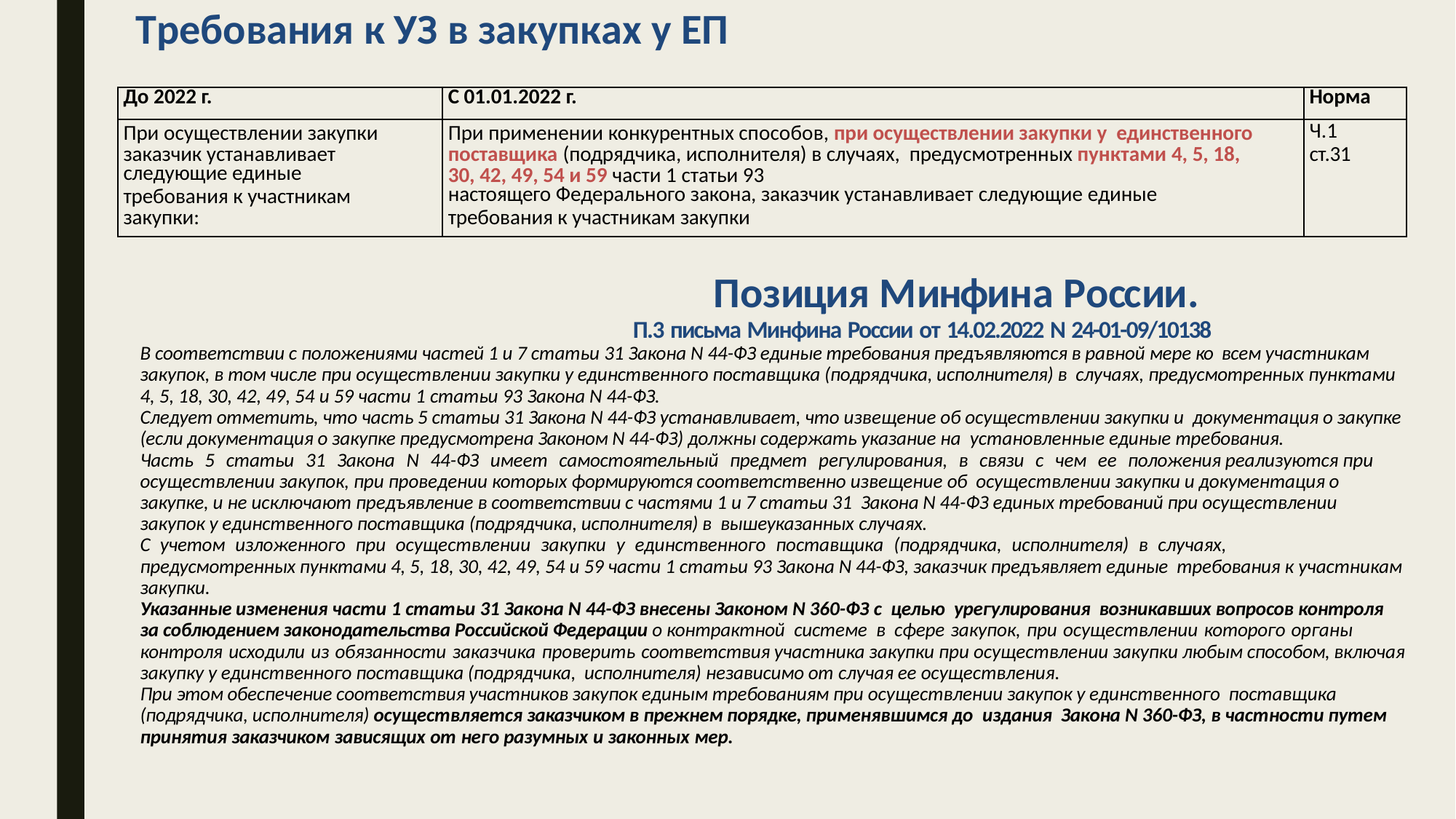

Требования к УЗ в закупках у ЕП
| До 2022 г. | С 01.01.2022 г. | Норма |
| --- | --- | --- |
| При осуществлении закупки заказчик устанавливает следующие единые требования к участникам закупки: | При применении конкурентных способов, при осуществлении закупки у единственного поставщика (подрядчика, исполнителя) в случаях, предусмотренных пунктами 4, 5, 18, 30, 42, 49, 54 и 59 части 1 статьи 93 настоящего Федерального закона, заказчик устанавливает следующие единые требования к участникам закупки | Ч.1 ст.31 |
Позиция Минфина России.
П.3 письма Минфина России от 14.02.2022 N 24-01-09/10138
В соответствии с положениями частей 1 и 7 статьи 31 Закона N 44-ФЗ единые требования предъявляются в равной мере ко  всем участникам закупок, в том числе при осуществлении закупки у единственного поставщика (подрядчика, исполнителя) в  случаях, предусмотренных пунктами 4, 5, 18, 30, 42, 49, 54 и 59 части 1 статьи 93 Закона N 44-ФЗ.
Следует отметить, что часть 5 статьи 31 Закона N 44-ФЗ устанавливает, что извещение об осуществлении закупки и  документация о закупке (если документация о закупке предусмотрена Законом N 44-ФЗ) должны содержать указание на  установленные единые требования.
Часть 5 статьи 31 Закона N 44-ФЗ имеет самостоятельный предмет регулирования, в связи с чем ее положения реализуются при осуществлении закупок, при проведении которых формируются соответственно извещение об  осуществлении закупки и документация о закупке, и не исключают предъявление в соответствии с частями 1 и 7 статьи 31  Закона N 44-ФЗ единых требований при осуществлении закупок у единственного поставщика (подрядчика, исполнителя) в  вышеуказанных случаях.
С учетом изложенного при осуществлении закупки у единственного поставщика (подрядчика, исполнителя) в случаях,
предусмотренных пунктами 4, 5, 18, 30, 42, 49, 54 и 59 части 1 статьи 93 Закона N 44-ФЗ, заказчик предъявляет единые  требования к участникам закупки.
Указанные изменения части 1 статьи 31 Закона N 44-ФЗ внесены Законом N 360-ФЗ с целью урегулирования  возникавших вопросов контроля за соблюдением законодательства Российской Федерации о контрактной системе в  сфере закупок, при осуществлении которого органы контроля исходили из обязанности заказчика проверить соответствия участника закупки при осуществлении закупки любым способом, включая закупку у единственного поставщика (подрядчика,  исполнителя) независимо от случая ее осуществления.
При этом обеспечение соответствия участников закупок единым требованиям при осуществлении закупок у единственного  поставщика (подрядчика, исполнителя) осуществляется заказчиком в прежнем порядке, применявшимся до издания  Закона N 360-ФЗ, в частности путем принятия заказчиком зависящих от него разумных и законных мер.